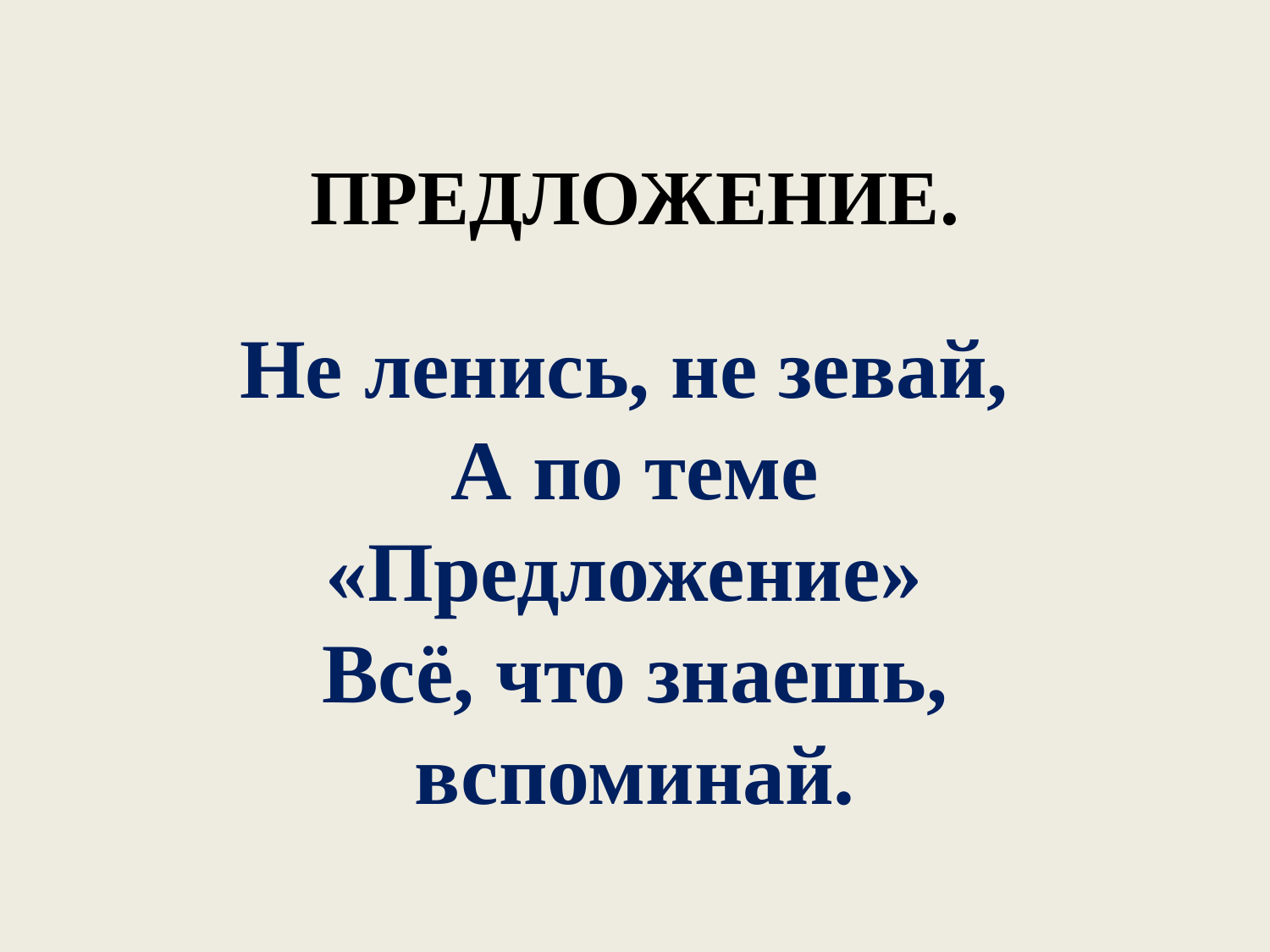

# ПРЕДЛОЖЕНИЕ.
Не ленись, не зевай, 
А по теме «Предложение» 
Всё, что знаешь, вспоминай.